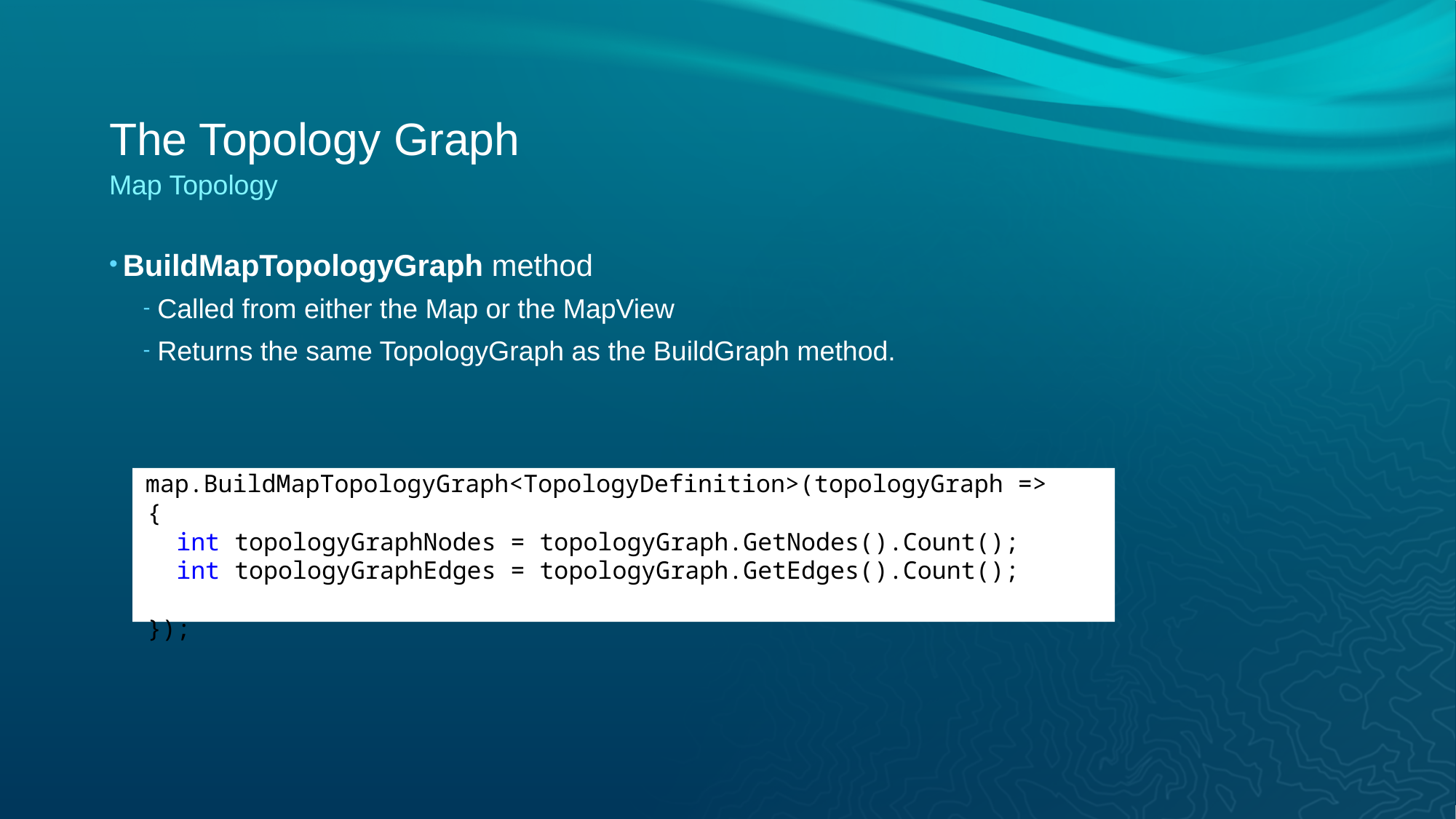

# The Topology Graph
Map Topology
BuildMapTopologyGraph method
Called from either the Map or the MapView
Returns the same TopologyGraph as the BuildGraph method.

 map.BuildMapTopologyGraph<TopologyDefinition>(topologyGraph =>
 {
   int topologyGraphNodes = topologyGraph.GetNodes().Count();
   int topologyGraphEdges = topologyGraph.GetEdges().Count();
 });